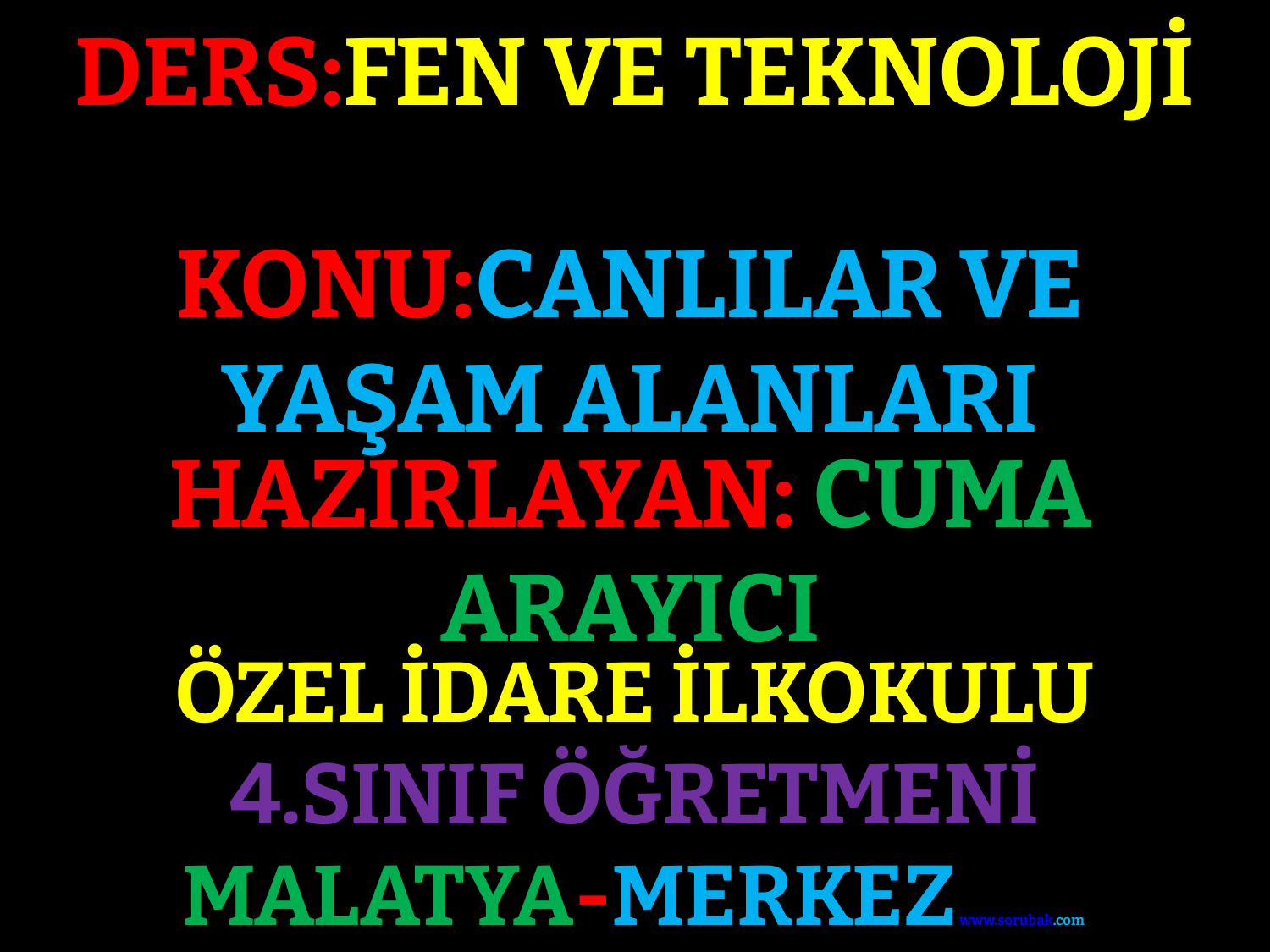

DERS:FEN VE TEKNOLOJİ
KONU:CANLILAR VE YAŞAM ALANLARI
#
HAZIRLAYAN: CUMA ARAYICI
ÖZEL İDARE İLKOKULU
4.SINIF ÖĞRETMENİ
MALATYA-MERKEZ www.sorubak.com